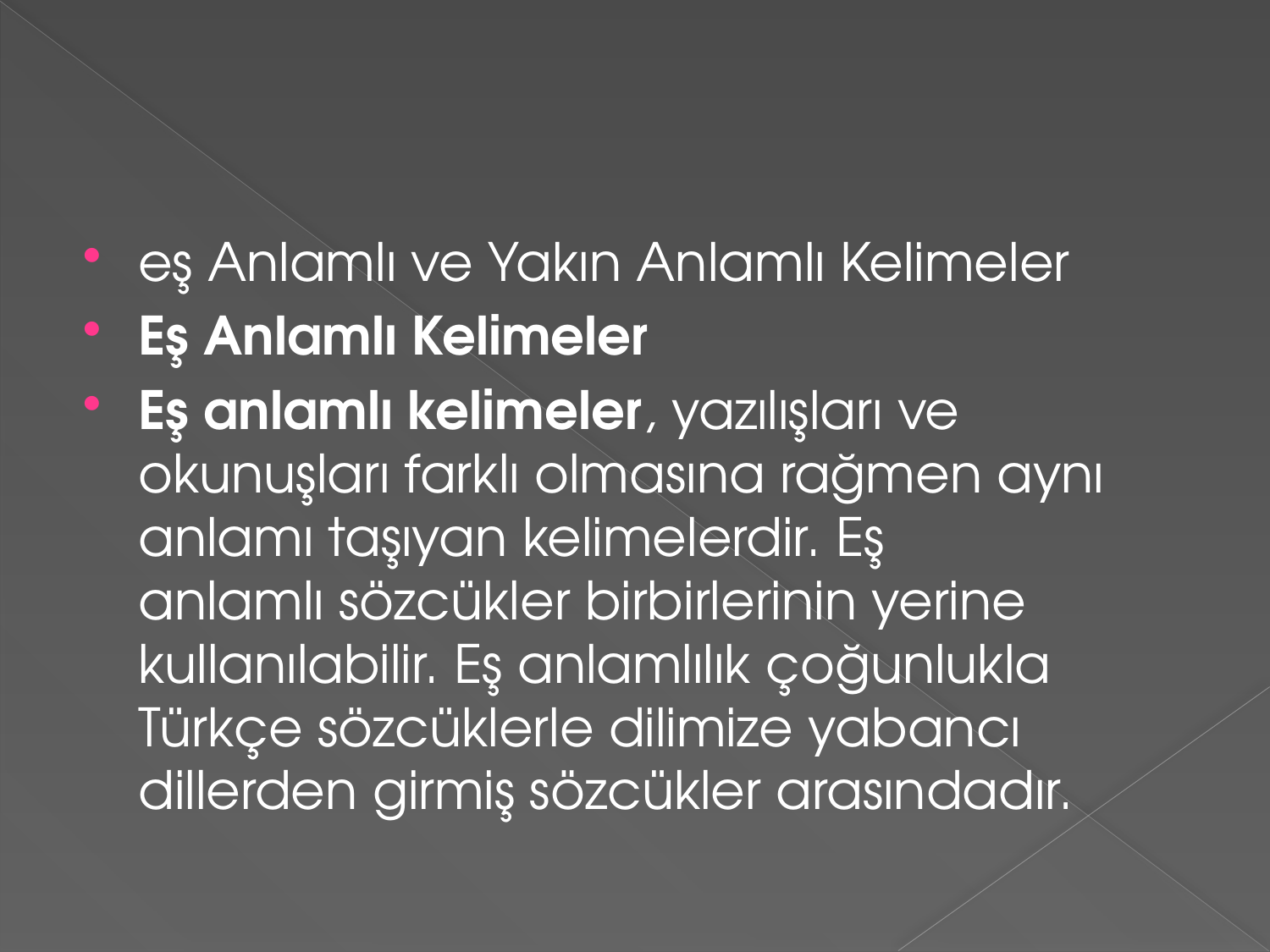

#
eş Anlamlı ve Yakın Anlamlı Kelimeler
Eş Anlamlı Kelimeler
Eş anlamlı kelimeler, yazılışları ve okunuşları farklı olmasına rağmen aynı anlamı taşıyan kelimelerdir. Eş anlamlı sözcükler birbirlerinin yerine kullanılabilir. Eş anlamlılık çoğunlukla Türkçe sözcüklerle dilimize yabancı dillerden girmiş sözcükler arasındadır.